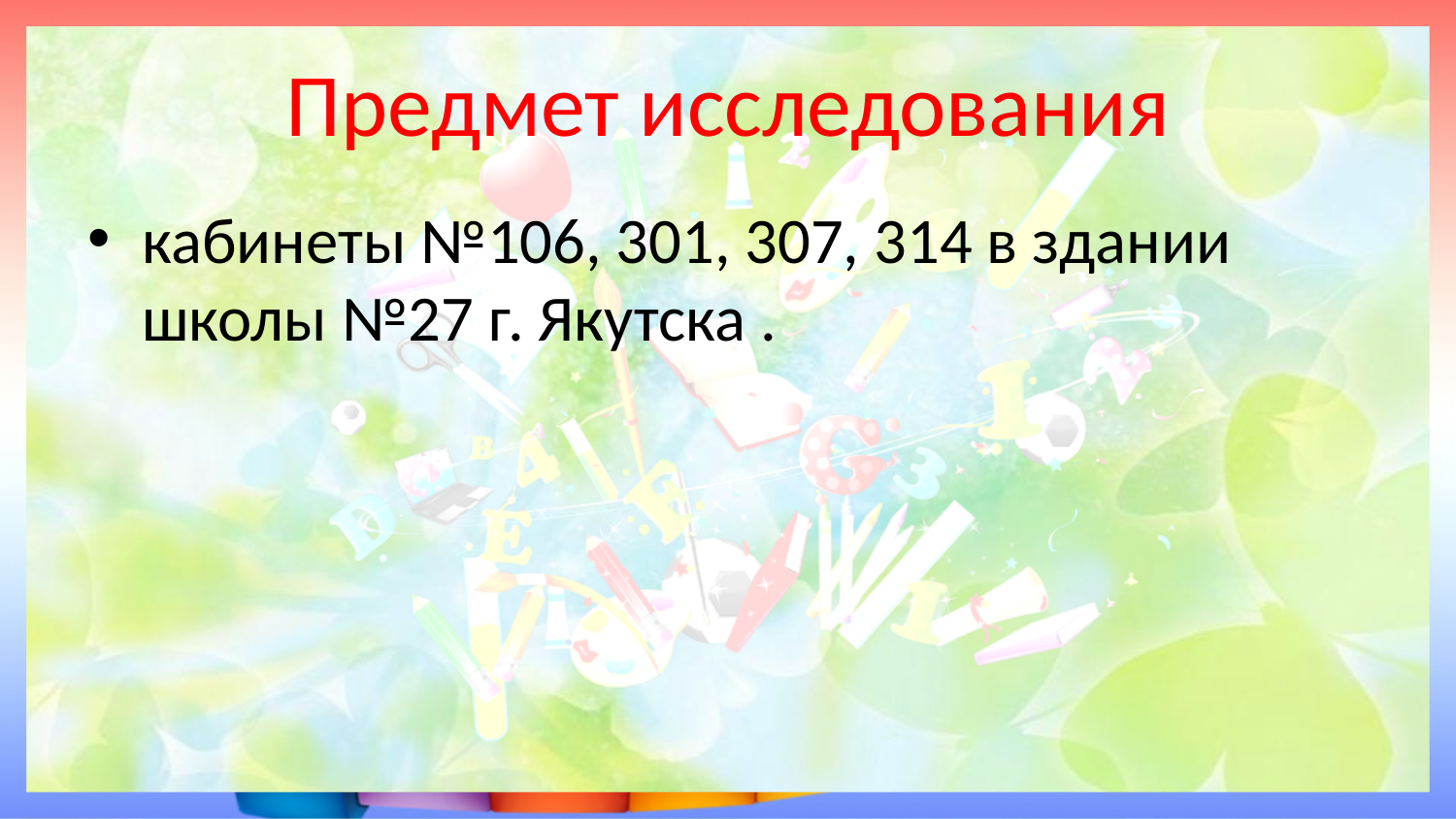

# Предмет исследования
кабинеты №106, 301, 307, 314 в здании  школы №27 г. Якутска .